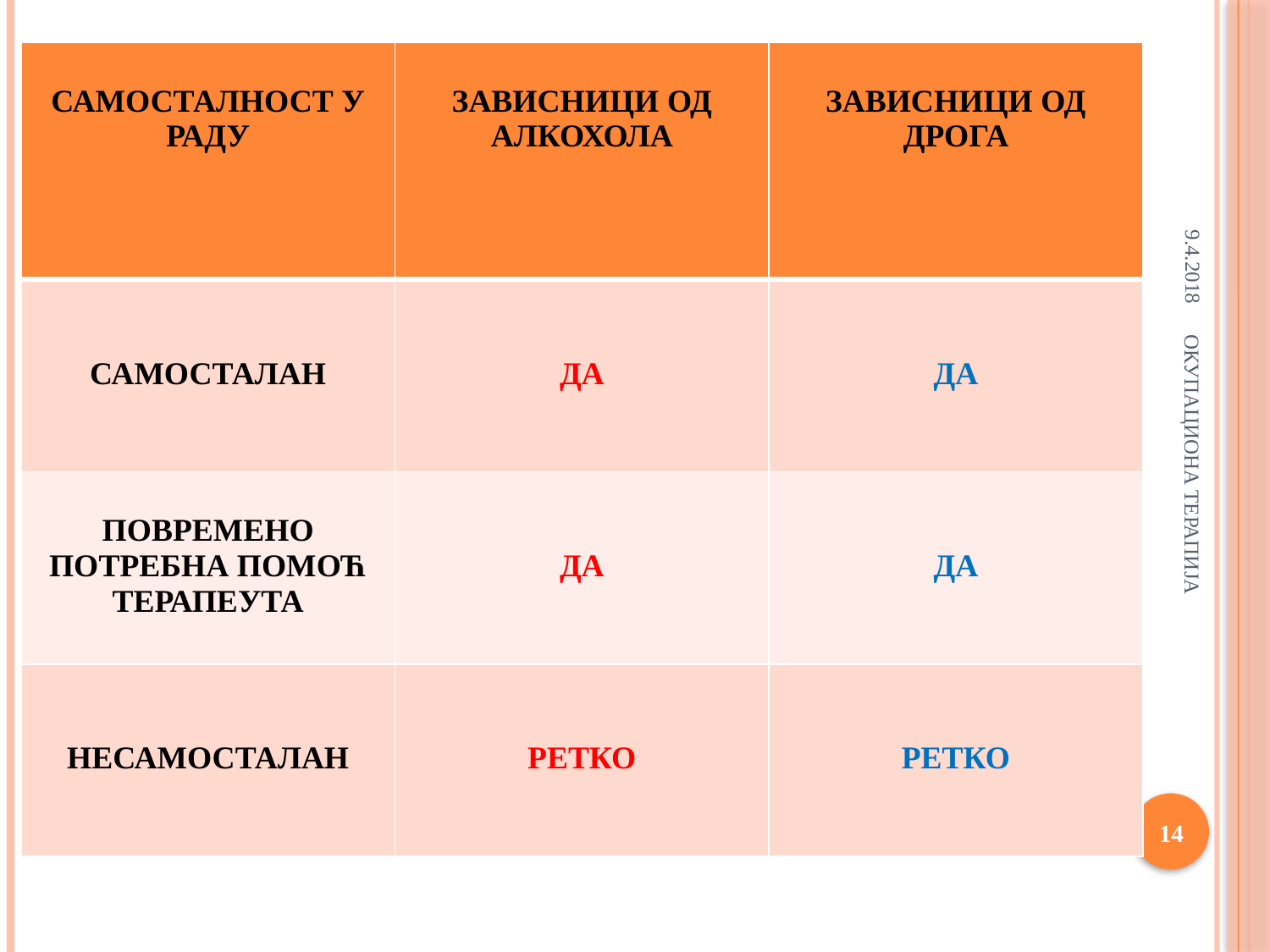

#
| САМОСТАЛНОСТ У РАДУ | ЗАВИСНИЦИ ОД АЛКОХОЛА | ЗАВИСНИЦИ ОД ДРОГА |
| --- | --- | --- |
| САМОСТАЛАН | ДА | ДА |
| ПОВРЕМЕНО ПОТРЕБНА ПОМОЋ ТЕРАПЕУТА | ДА | ДА |
| НЕСАМОСТАЛАН | РЕТКО | РЕТКО |
9.4.2018
ОКУПАЦИОНА ТЕРАПИЈА
14